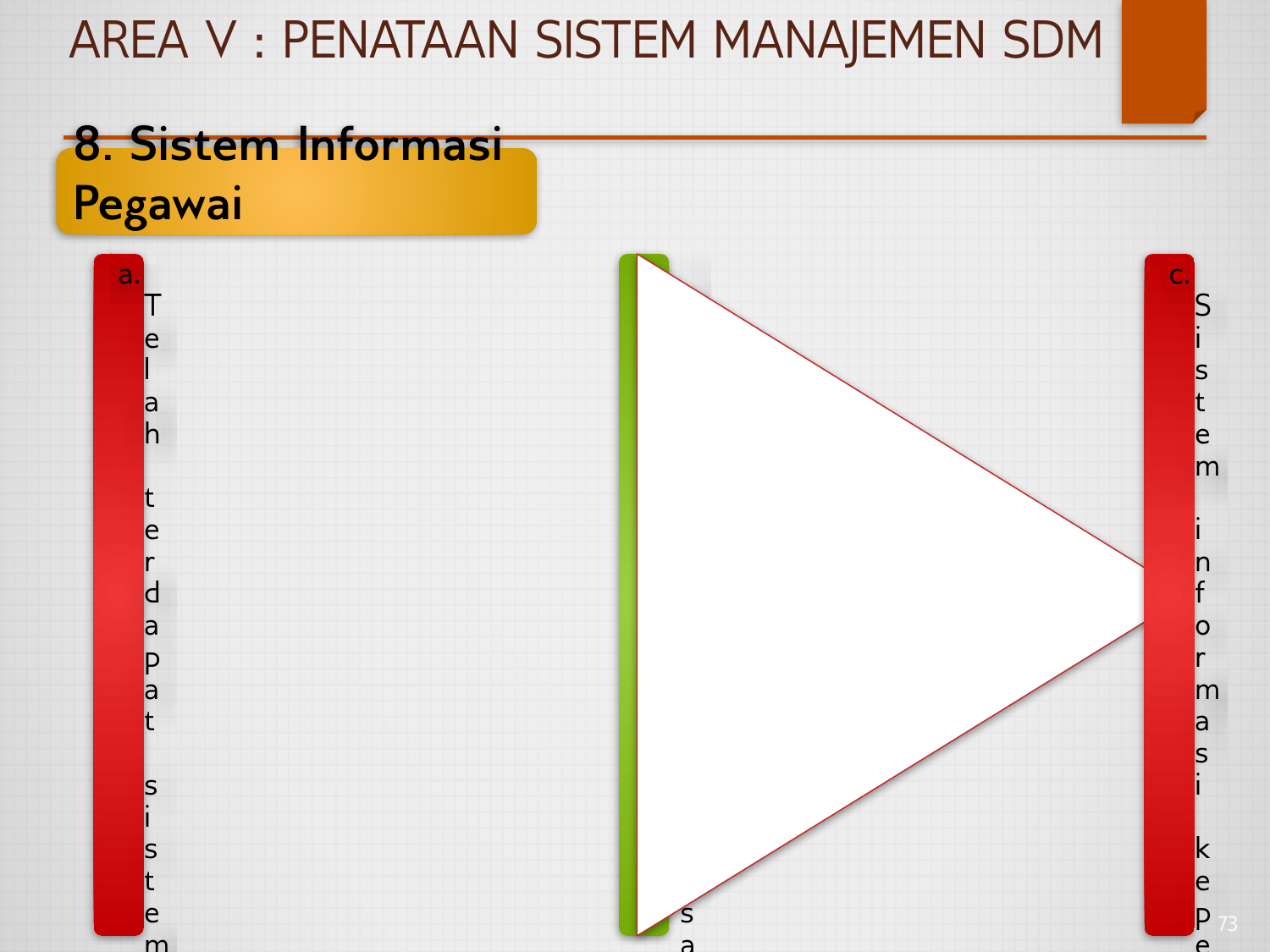

# AREA V : PENATAAN SISTEM MANAJEMEN SDM
8. Sistem Informasi Pegawai

73